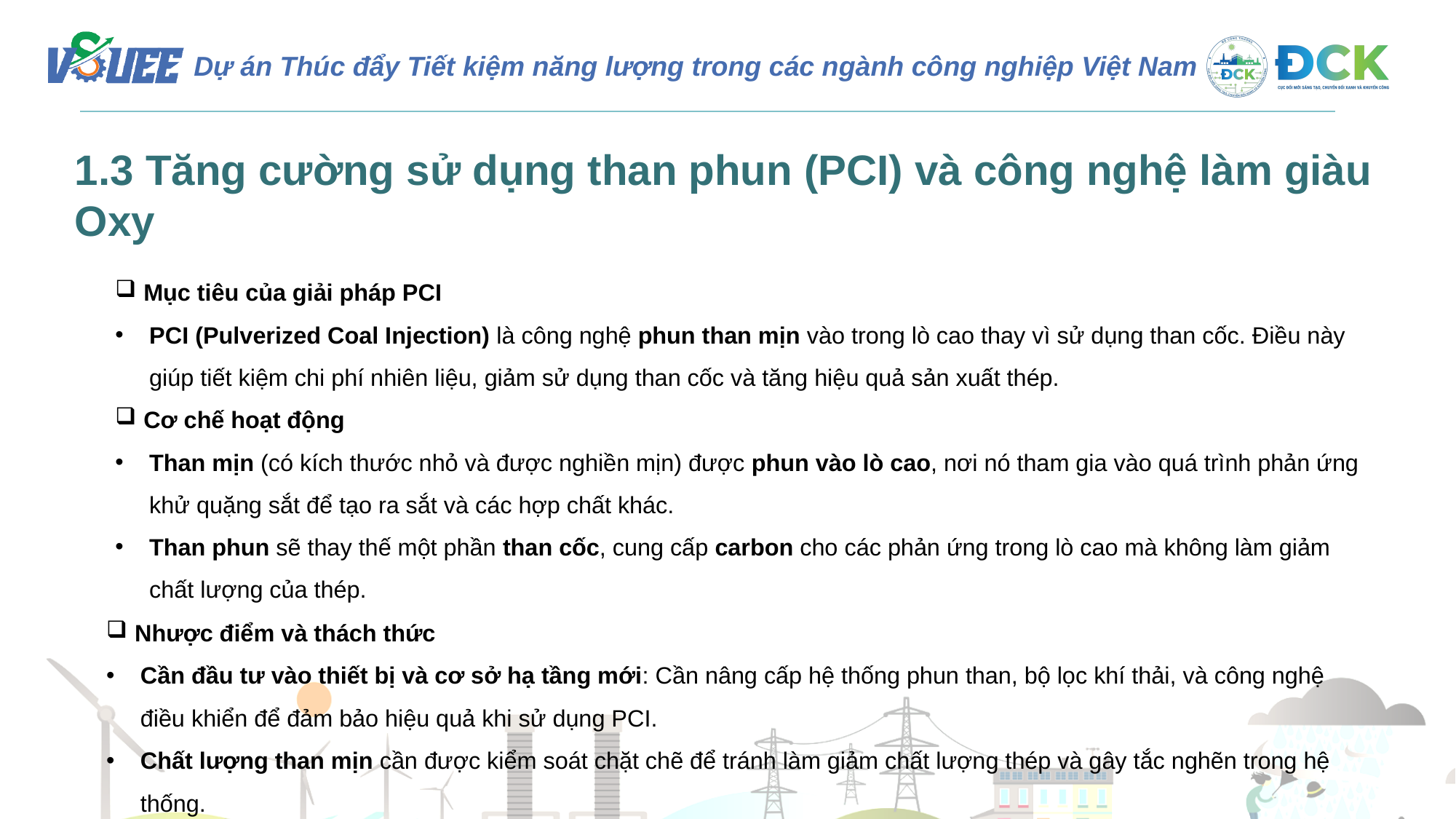

1.3 Tăng cường sử dụng than phun (PCI) và công nghệ làm giàu Oxy

Mục tiêu của giải pháp PCI
PCI (Pulverized Coal Injection) là công nghệ phun than mịn vào trong lò cao thay vì sử dụng than cốc. Điều này giúp tiết kiệm chi phí nhiên liệu, giảm sử dụng than cốc và tăng hiệu quả sản xuất thép.
Cơ chế hoạt động
Than mịn (có kích thước nhỏ và được nghiền mịn) được phun vào lò cao, nơi nó tham gia vào quá trình phản ứng khử quặng sắt để tạo ra sắt và các hợp chất khác.
Than phun sẽ thay thế một phần than cốc, cung cấp carbon cho các phản ứng trong lò cao mà không làm giảm chất lượng của thép.
Nhược điểm và thách thức
Cần đầu tư vào thiết bị và cơ sở hạ tầng mới: Cần nâng cấp hệ thống phun than, bộ lọc khí thải, và công nghệ điều khiển để đảm bảo hiệu quả khi sử dụng PCI.
Chất lượng than mịn cần được kiểm soát chặt chẽ để tránh làm giảm chất lượng thép và gây tắc nghẽn trong hệ thống.